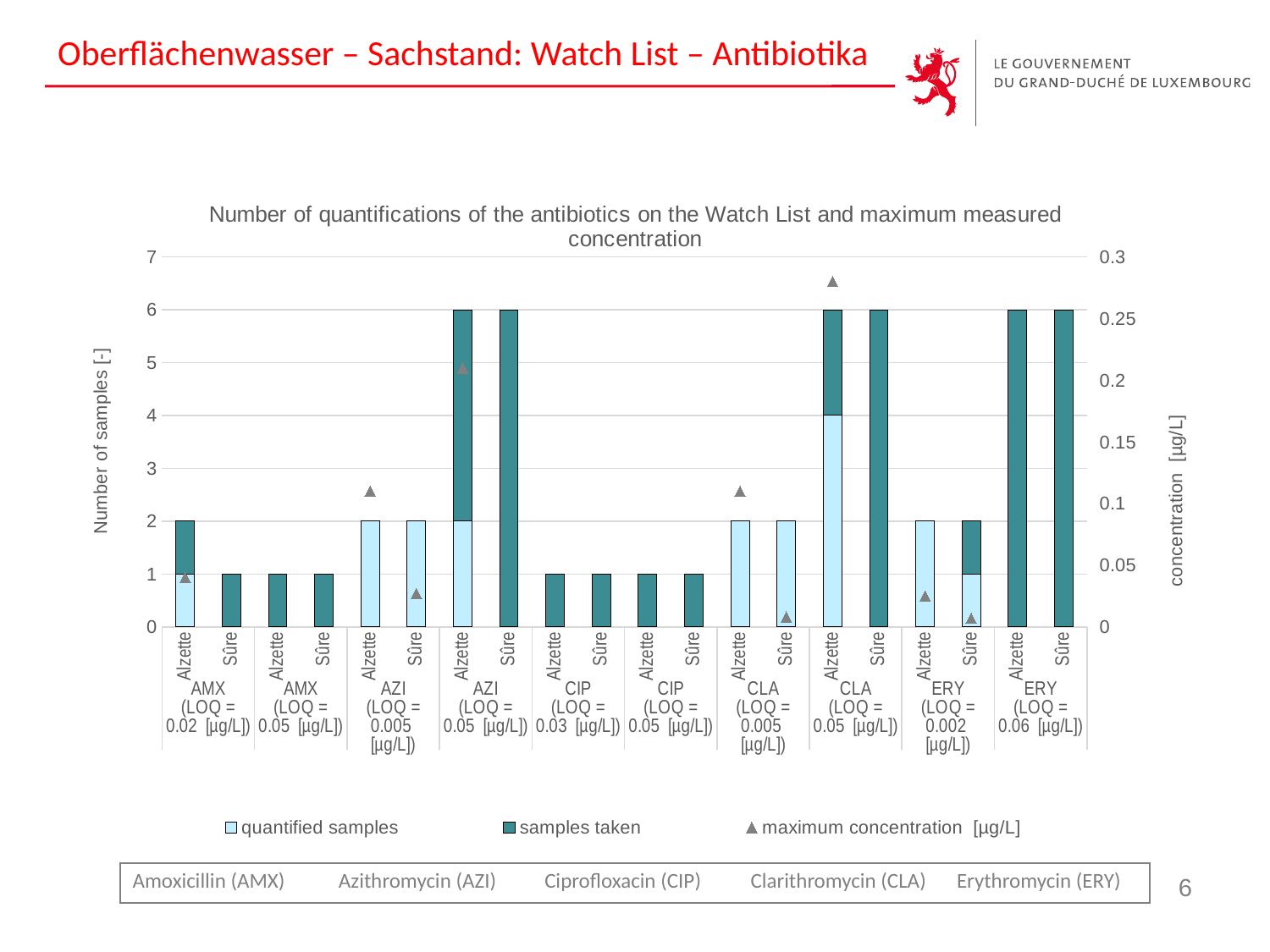

# Oberflächenwasser – Sachstand: Watch List – Antibiotika

### Chart: Number of quantifications of the antibiotics on the Watch List and maximum measured concentration

| Category | quantified samples | samples taken | maximum concentration  [µg/L] |
|---|---|---|---|
| Alzette | 1.0 | 1.0 | 0.04 |
| Sûre | 0.0 | 1.0 | None |
| Alzette | 0.0 | 1.0 | None |
| Sûre | 0.0 | 1.0 | None |
| Alzette | 2.0 | 0.0 | 0.11 |
| Sûre | 2.0 | 0.0 | 0.027 |
| Alzette | 2.0 | 4.0 | 0.21 |
| Sûre | 0.0 | 6.0 | None |
| Alzette | 0.0 | 1.0 | None |
| Sûre | 0.0 | 1.0 | None |
| Alzette | 0.0 | 1.0 | None |
| Sûre | 0.0 | 1.0 | None |
| Alzette | 2.0 | 0.0 | 0.11 |
| Sûre | 2.0 | 0.0 | 0.008 |
| Alzette | 4.0 | 2.0 | 0.28 |
| Sûre | 0.0 | 6.0 | None |
| Alzette | 2.0 | 0.0 | 0.025 |
| Sûre | 1.0 | 1.0 | 0.007 |
| Alzette | 0.0 | 6.0 | None |
| Sûre | 0.0 | 6.0 | None |
| Amoxicillin (AMX) | Azithromycin (AZI) | Ciprofloxacin (CIP) | Clarithromycin (CLA) | Erythromycin (ERY) |
| --- | --- | --- | --- | --- |
6